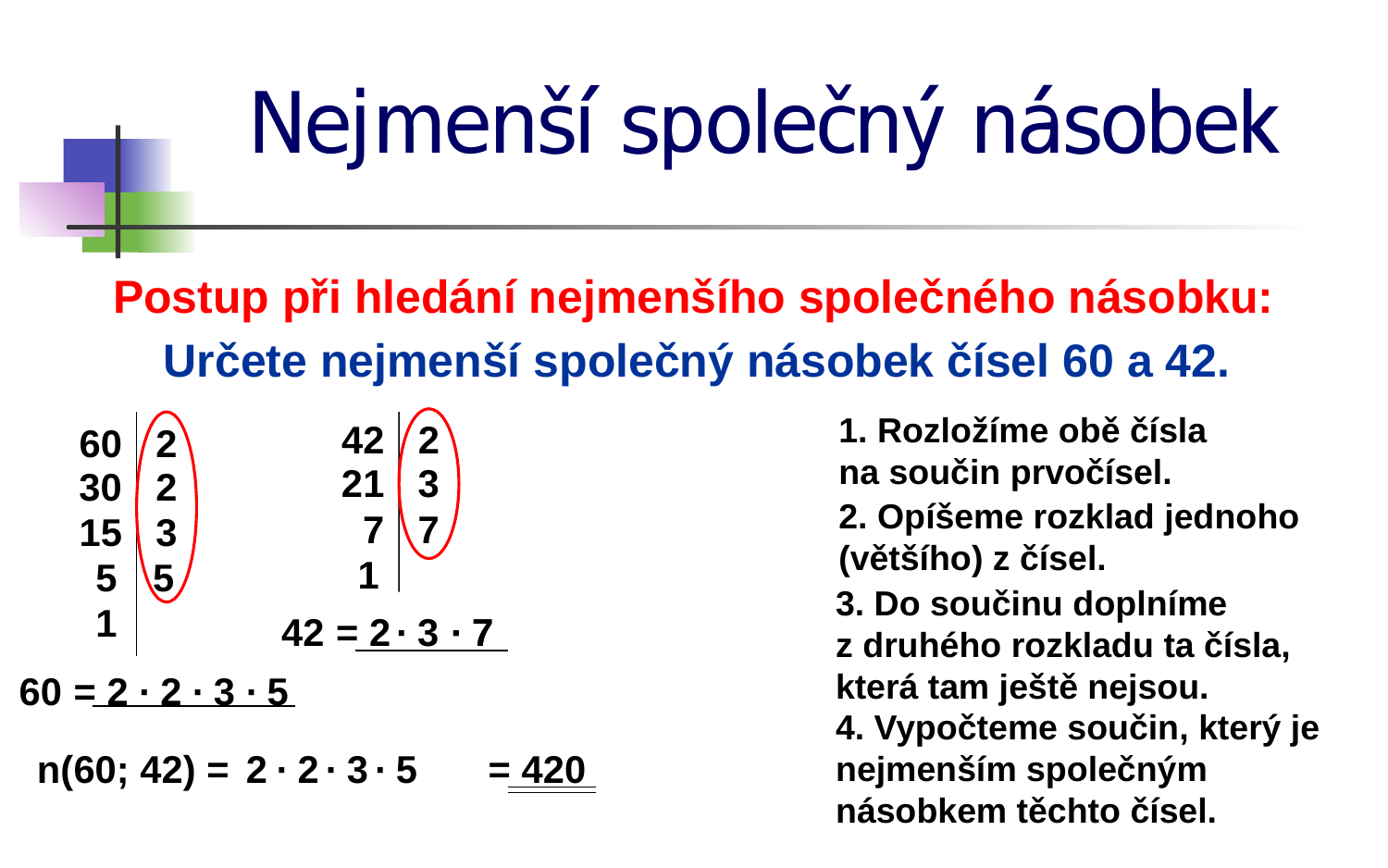

# Nejmenší společný násobek
Postup při hledání nejmenšího společného násobku:
Určete nejmenší společný násobek čísel 60 a 42.
1. Rozložíme obě čísla
na součin prvočísel.
42
2

60
2

21
3
30
2
2. Opíšeme rozklad jednoho (většího) z čísel.
  7
7
15
3
1
5
5
3. Do součinu doplníme
z druhého rozkladu ta čísla, která tam ještě nejsou.
1
42
= 2
∙ 3
∙ 7
∙ 7
60
= 2 ∙ 2 ∙ 3 ∙ 5
4. Vypočteme součin, který je nejmenším společným násobkem těchto čísel.
n(60; 42) =
2
∙ 2
∙ 3
∙ 5
= 420